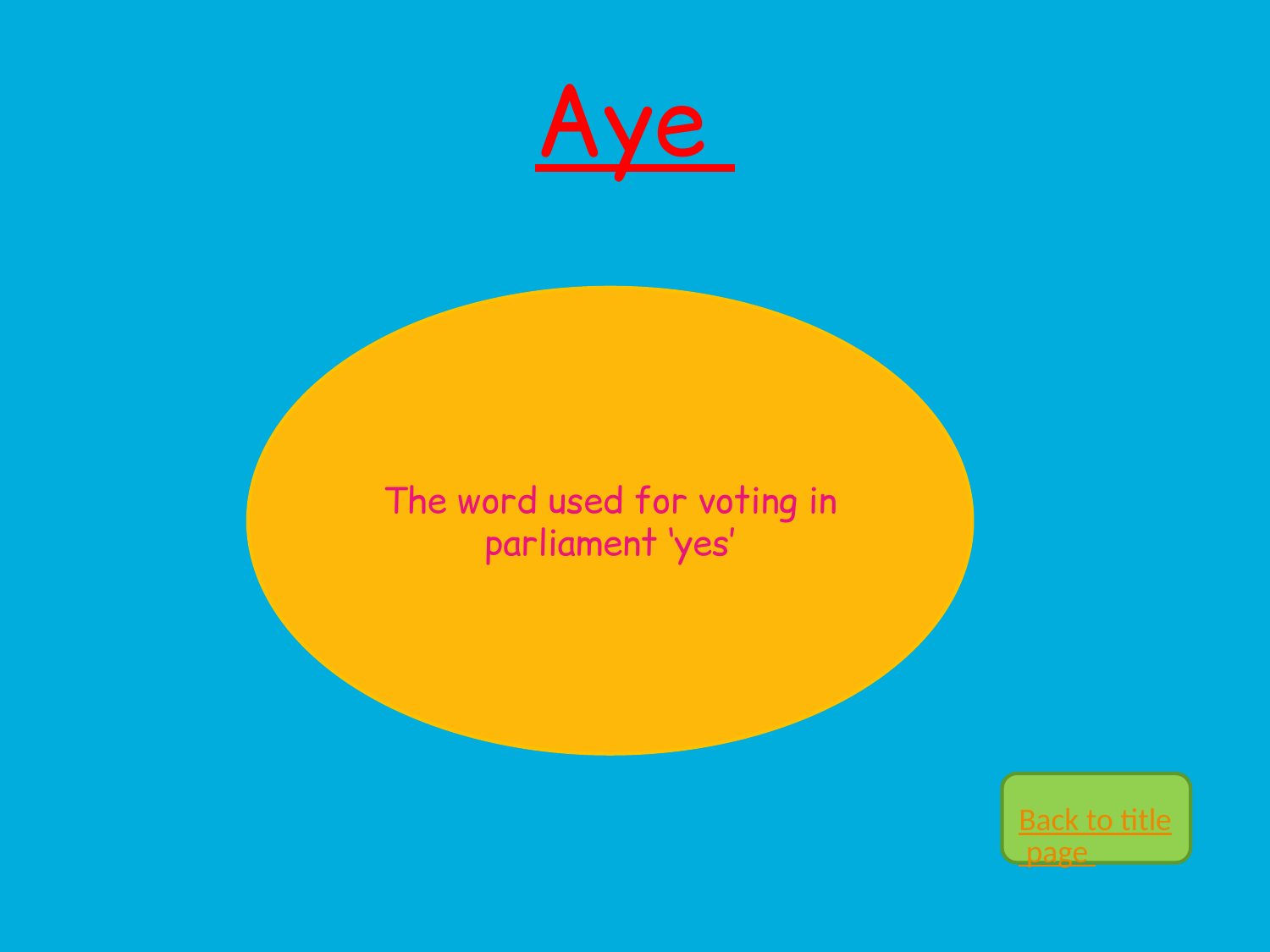

# Aye
The word used for voting in parliament ‘yes’
Back to title page